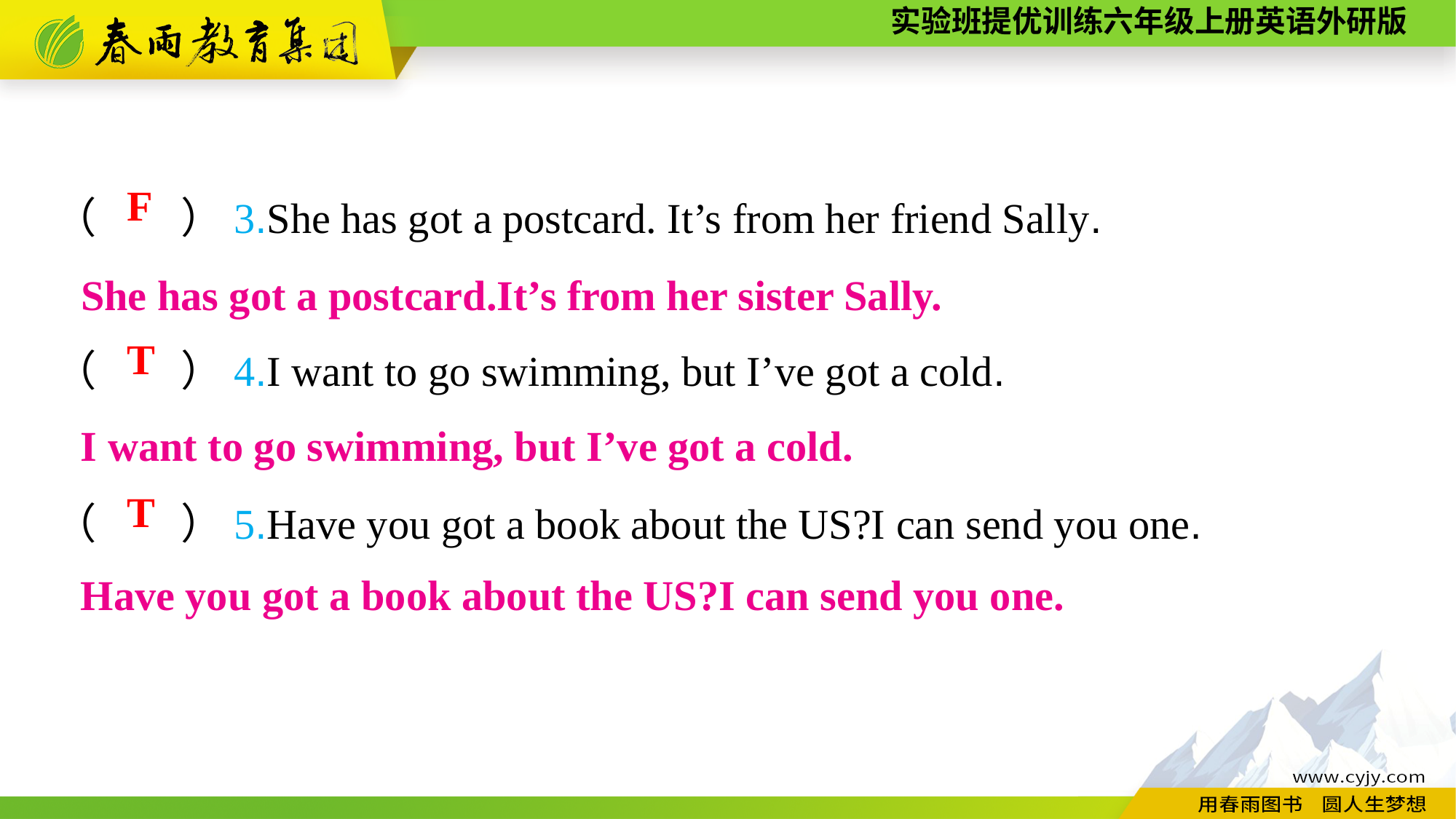

（　　）3.She has got a postcard. It’s from her friend Sally.

（　　）4.I want to go swimming, but I’ve got a cold.

（　　）5.Have you got a book about the US?I can send you one.
F
She has got a postcard.It’s from her sister Sally.
T
I want to go swimming, but I’ve got a cold.
T
Have you got a book about the US?I can send you one.